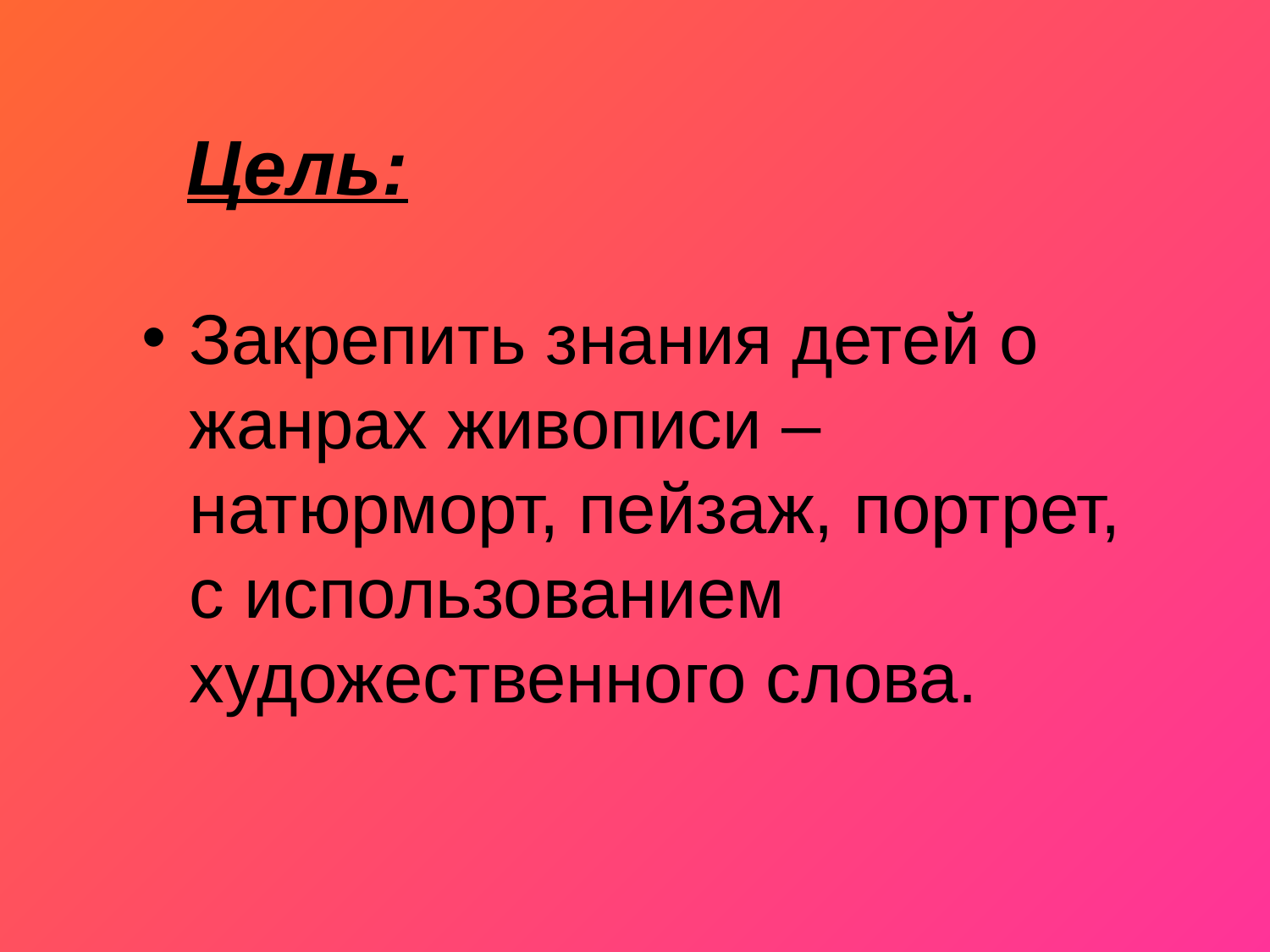

# Цель:
Закрепить знания детей о  жанрах живописи – натюрморт, пейзаж, портрет, с использованием художественного слова.